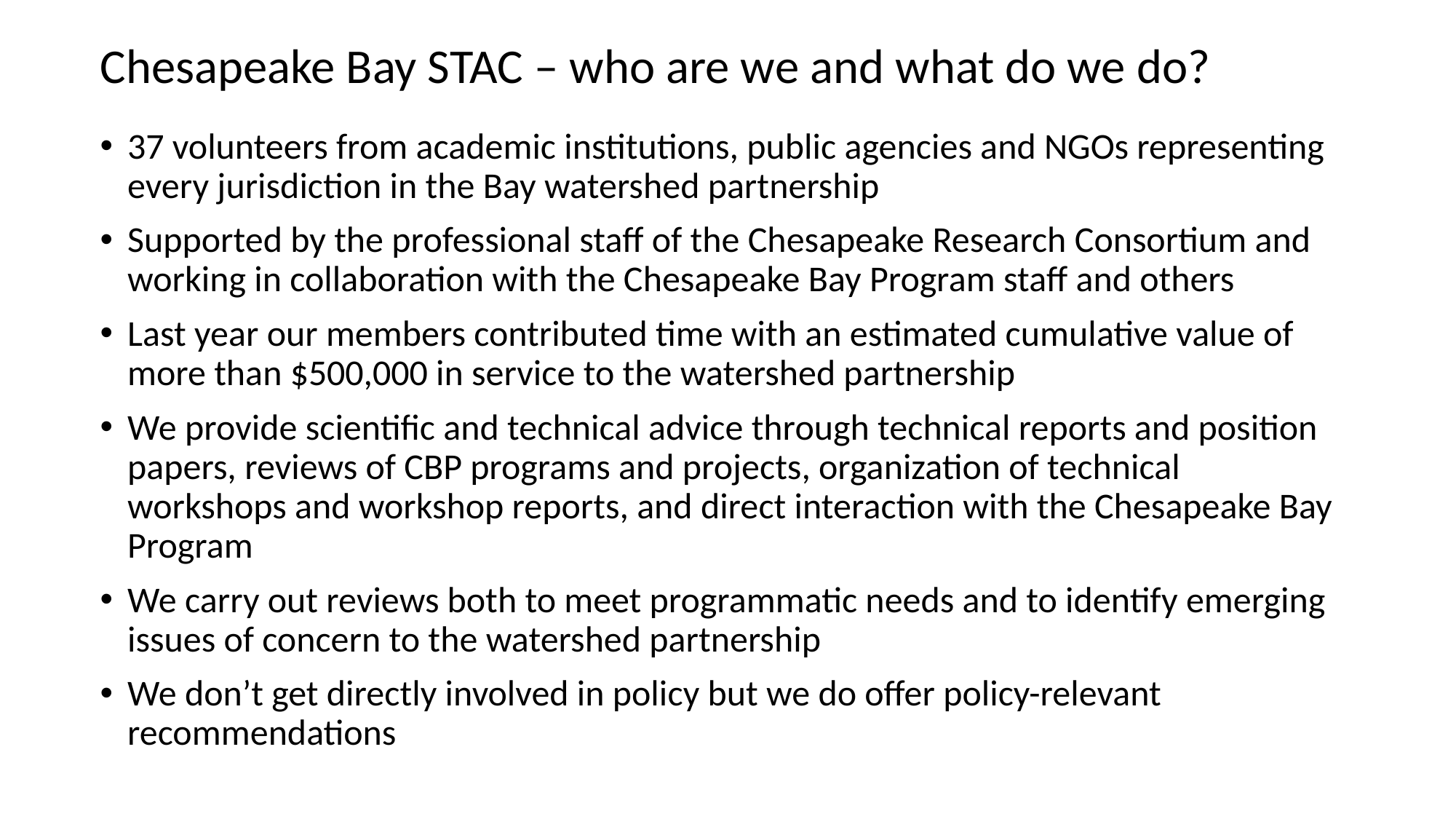

# Chesapeake Bay STAC – who are we and what do we do?
37 volunteers from academic institutions, public agencies and NGOs representing every jurisdiction in the Bay watershed partnership
Supported by the professional staff of the Chesapeake Research Consortium and working in collaboration with the Chesapeake Bay Program staff and others
Last year our members contributed time with an estimated cumulative value of more than $500,000 in service to the watershed partnership
We provide scientific and technical advice through technical reports and position papers, reviews of CBP programs and projects, organization of technical workshops and workshop reports, and direct interaction with the Chesapeake Bay Program
We carry out reviews both to meet programmatic needs and to identify emerging issues of concern to the watershed partnership
We don’t get directly involved in policy but we do offer policy-relevant recommendations